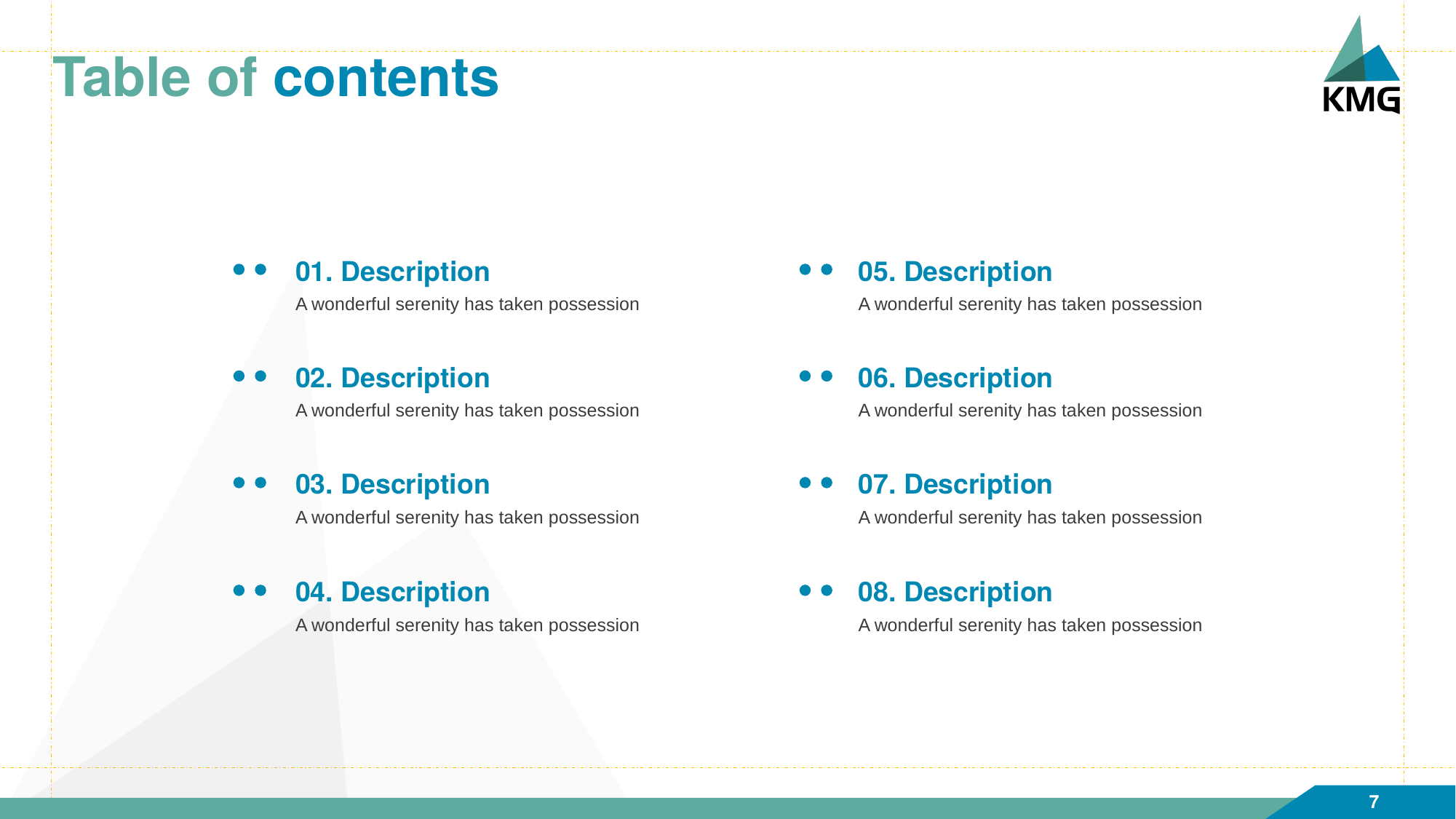

# Table of contents
01. Description
05. Description

A wonderful serenity has taken possession
A wonderful serenity has taken possession
02. Description
06. Description

A wonderful serenity has taken possession
A wonderful serenity has taken possession
03. Description
07. Description

A wonderful serenity has taken possession
A wonderful serenity has taken possession
04. Description
08. Description

A wonderful serenity has taken possession
A wonderful serenity has taken possession